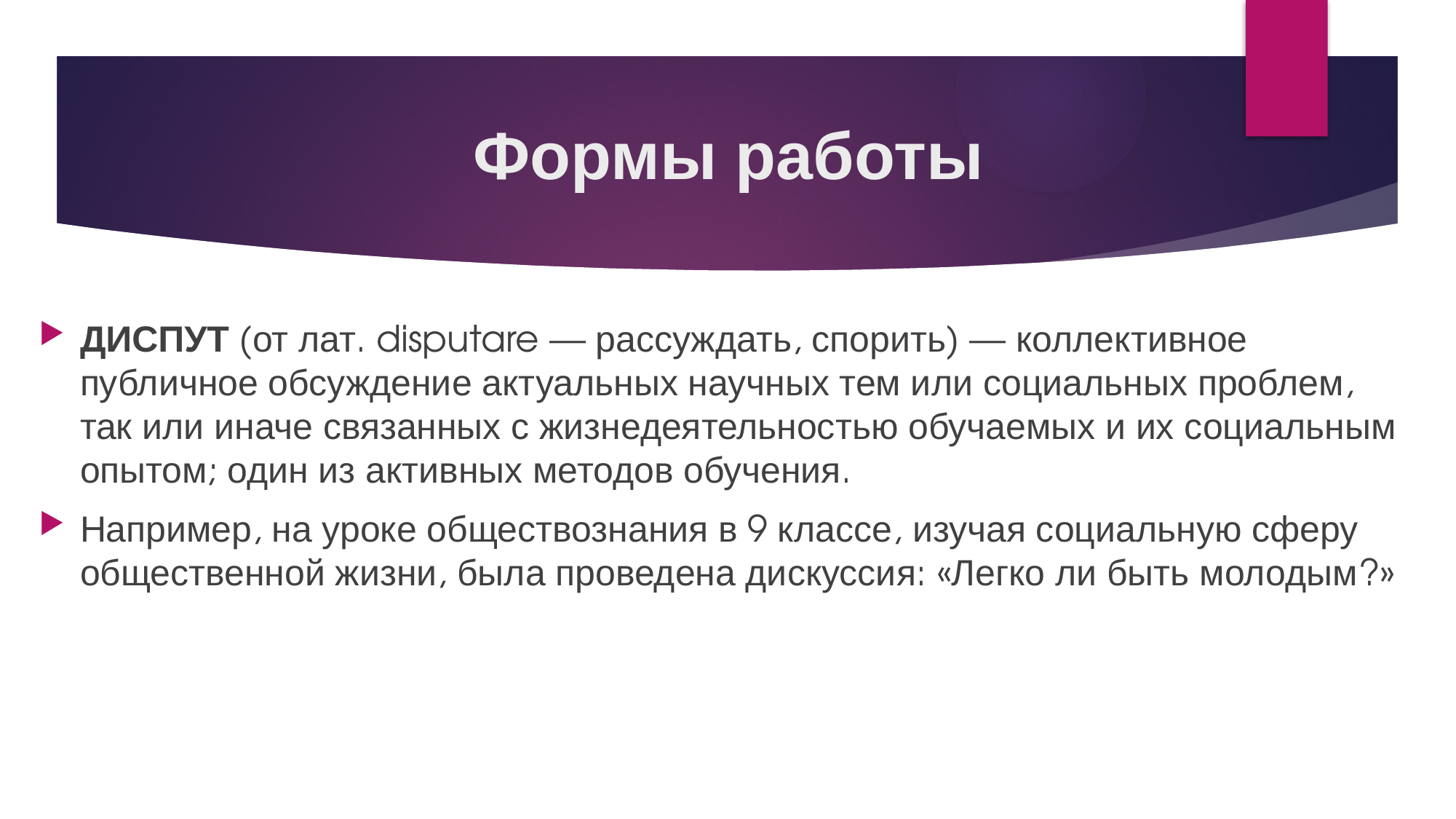

# Формы работы
ДИСПУТ (от лат. disputare — рассуждать, спорить) — коллективное публичное обсуждение актуальных научных тем или социальных проблем, так или иначе связанных с жизнедеятельностью обучаемых и их социальным опытом; один из активных методов обучения.
Например, на уроке обществознания в 9 классе, изучая социальную сферу общественной жизни, была проведена дискуссия: «Легко ли быть молодым?»